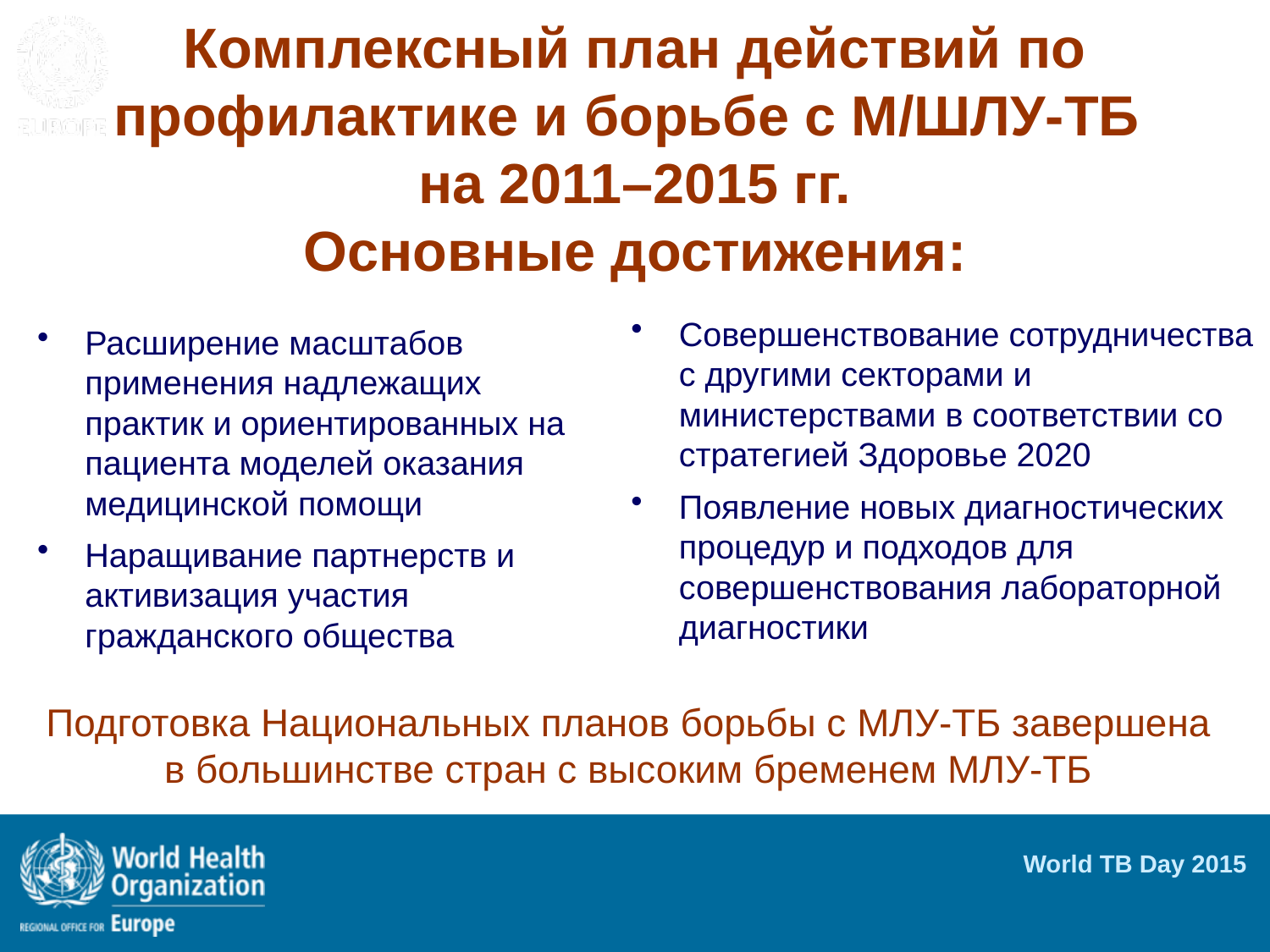

# Комплексный план действий по профилактике и борьбе с М/ШЛУ-ТБ на 2011–2015 гг. Основные достижения:
Совершенствование сотрудничества с другими секторами и министерствами в соответствии со стратегией Здоровье 2020
Появление новых диагностических процедур и подходов для совершенствования лабораторной диагностики

Расширение масштабов применения надлежащих практик и ориентированных на пациента моделей оказания медицинской помощи
Наращивание партнерств и активизация участия гражданского общества
Подготовка Национальных планов борьбы с МЛУ-ТБ завершена в большинстве стран с высоким бременем МЛУ-ТБ